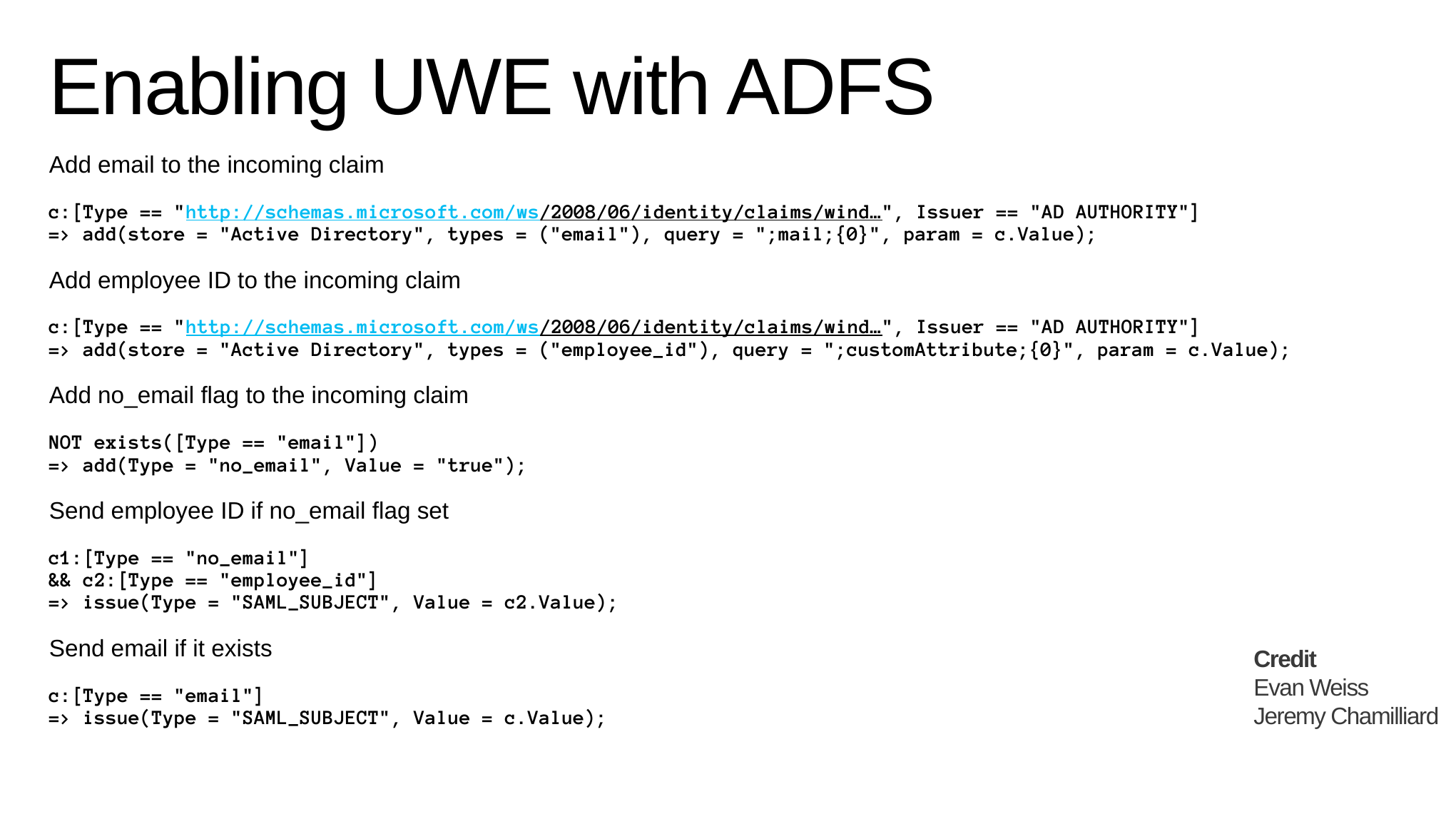

# Enabling UWE with ADFS
Add email to the incoming claim
c:[Type == "http://schemas.microsoft.com/ws/2008/06/identity/claims/wind…", Issuer == "AD AUTHORITY"]
=> add(store = "Active Directory", types = ("email"), query = ";mail;{0}", param = c.Value);
Add employee ID to the incoming claim
c:[Type == "http://schemas.microsoft.com/ws/2008/06/identity/claims/wind…", Issuer == "AD AUTHORITY"]
=> add(store = "Active Directory", types = ("employee_id"), query = ";customAttribute;{0}", param = c.Value);
Add no_email flag to the incoming claim
NOT exists([Type == "email"])
=> add(Type = "no_email", Value = "true");
Send employee ID if no_email flag set 
c1:[Type == "no_email"]
&& c2:[Type == "employee_id"]
=> issue(Type = "SAML_SUBJECT", Value = c2.Value);
Send email if it exists
c:[Type == "email"] 
=> issue(Type = "SAML_SUBJECT", Value = c.Value);
Credit
Evan Weiss
Jeremy Chamilliard